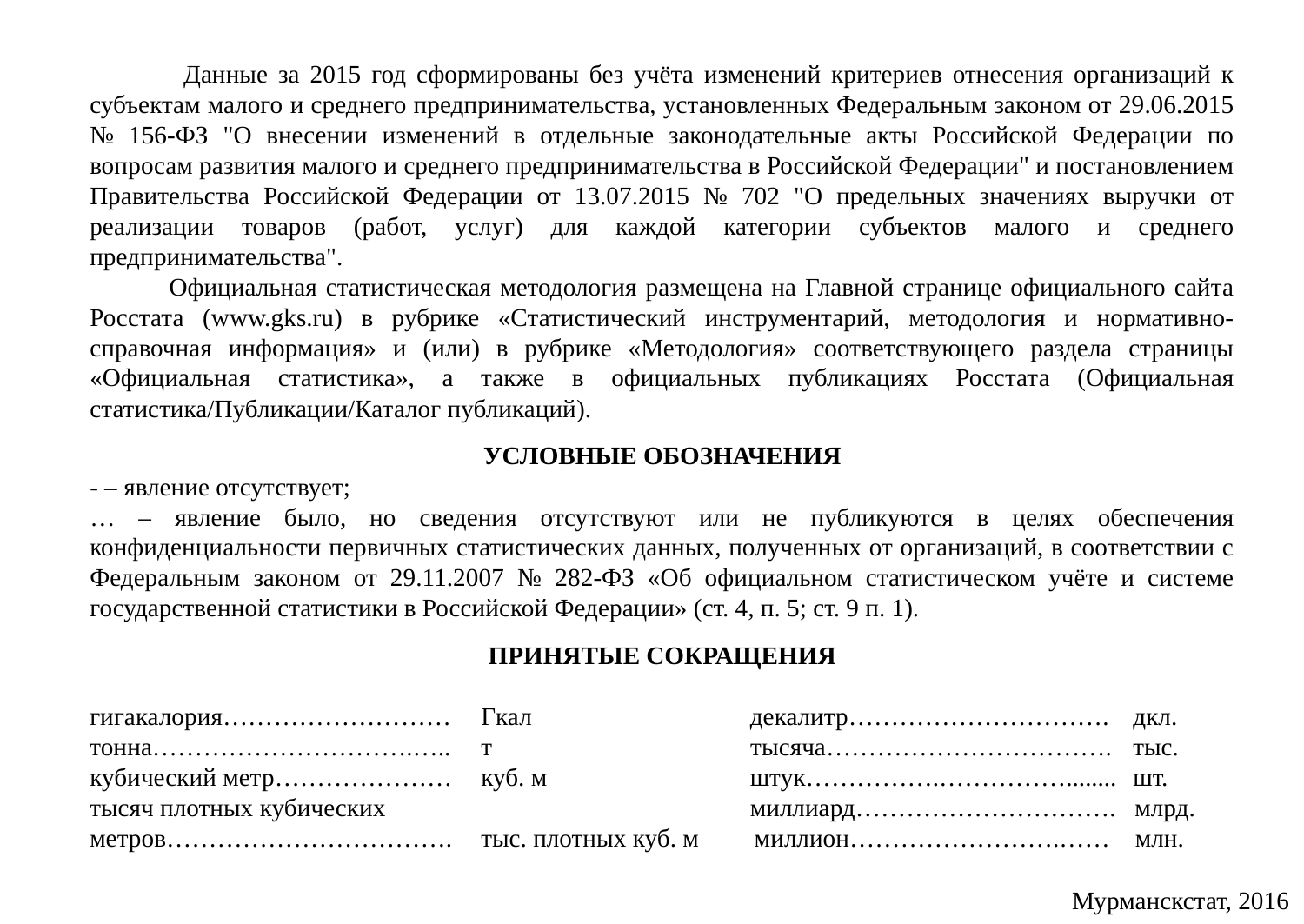

Данные за 2015 год сформированы без учёта изменений критериев отнесения организаций к субъектам малого и среднего предпринимательства, установленных Федеральным законом от 29.06.2015 № 156-ФЗ "О внесении изменений в отдельные законодательные акты Российской Федерации по вопросам развития малого и среднего предпринимательства в Российской Федерации" и постановлением Правительства Российской Федерации от 13.07.2015 № 702 "О предельных значениях выручки от реализации товаров (работ, услуг) для каждой категории субъектов малого и среднего предпринимательства".
         Официальная статистическая методология размещена на Главной странице официального сайта Росстата (www.gks.ru) в рубрике «Статистический инструментарий, методология и нормативно-справочная информация» и (или) в рубрике «Методология» соответствующего раздела страницы «Официальная статистика», а также в официальных публикациях Росстата (Официальная статистика/Публикации/Каталог публикаций).

УСЛОВНЫЕ ОБОЗНАЧЕНИЯ
- – явление отсутствует;
… – явление было, но сведения отсутствуют или не публикуются в целях обеспечения конфиденциальности первичных статистических данных, полученных от организаций, в соответствии с Федеральным законом от 29.11.2007 № 282-ФЗ «Об официальном статистическом учёте и системе государственной статистики в Российской Федерации» (ст. 4, п. 5; ст. 9 п. 1).

ПРИНЯТЫЕ СОКРАЩЕНИЯ

гигакалория………………………	Гкал	                      декалитр………………………….	дкл.
тонна………………………….…..	т                                         тысяча…………………………….	тыс.
кубический метр…………………	куб. м	                      штук…………….……………........	шт.
тысяч плотных кубических 		                      миллиард………………………….   млрд. метров…………………………….	тыс. плотных куб. м	  миллион…………………….……    млн.
Мурманскстат, 2016